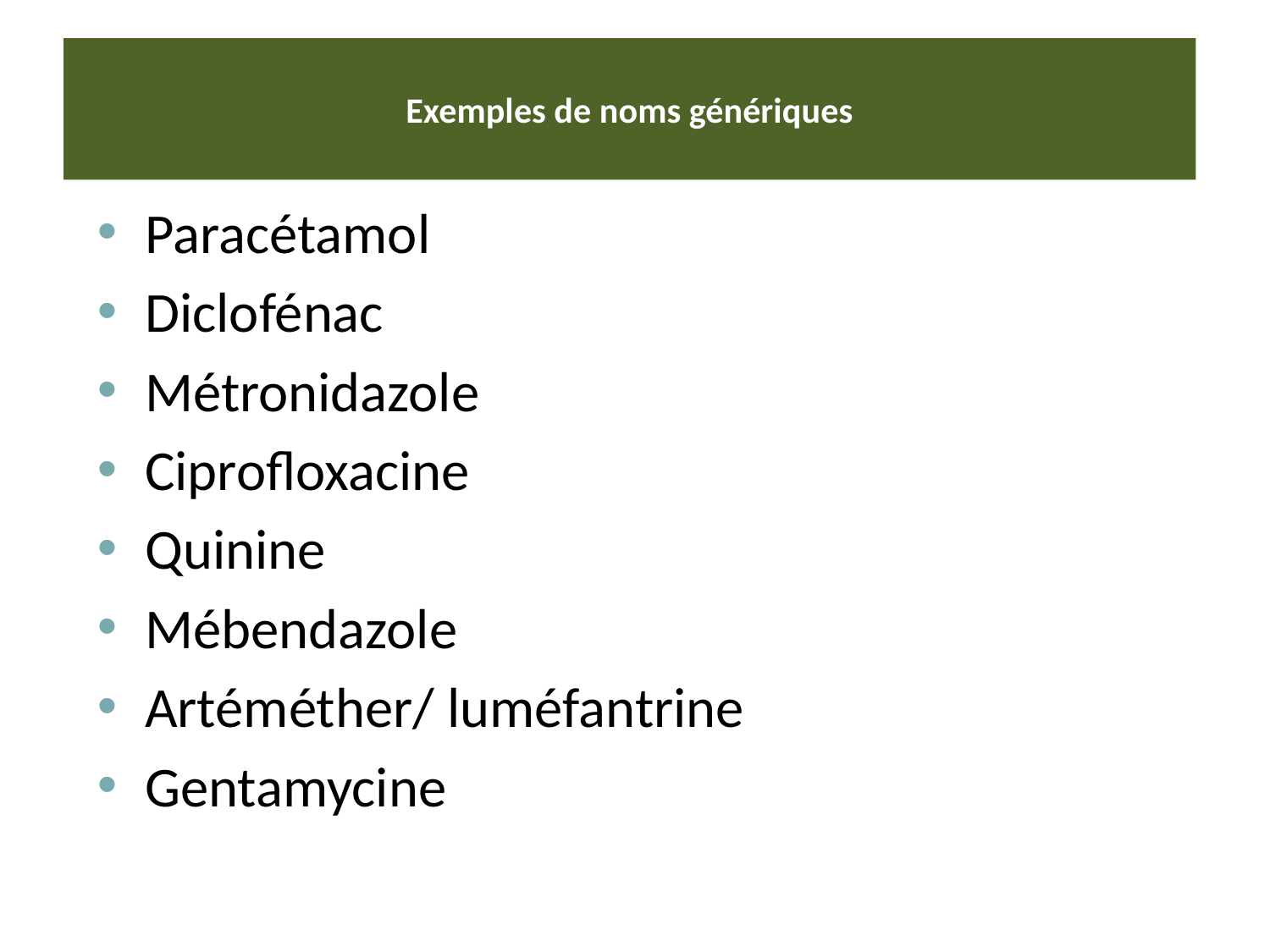

# Exemples de noms génériques
Paracétamol
Diclofénac
Métronidazole
Ciprofloxacine
Quinine
Mébendazole
Artéméther/ luméfantrine
Gentamycine